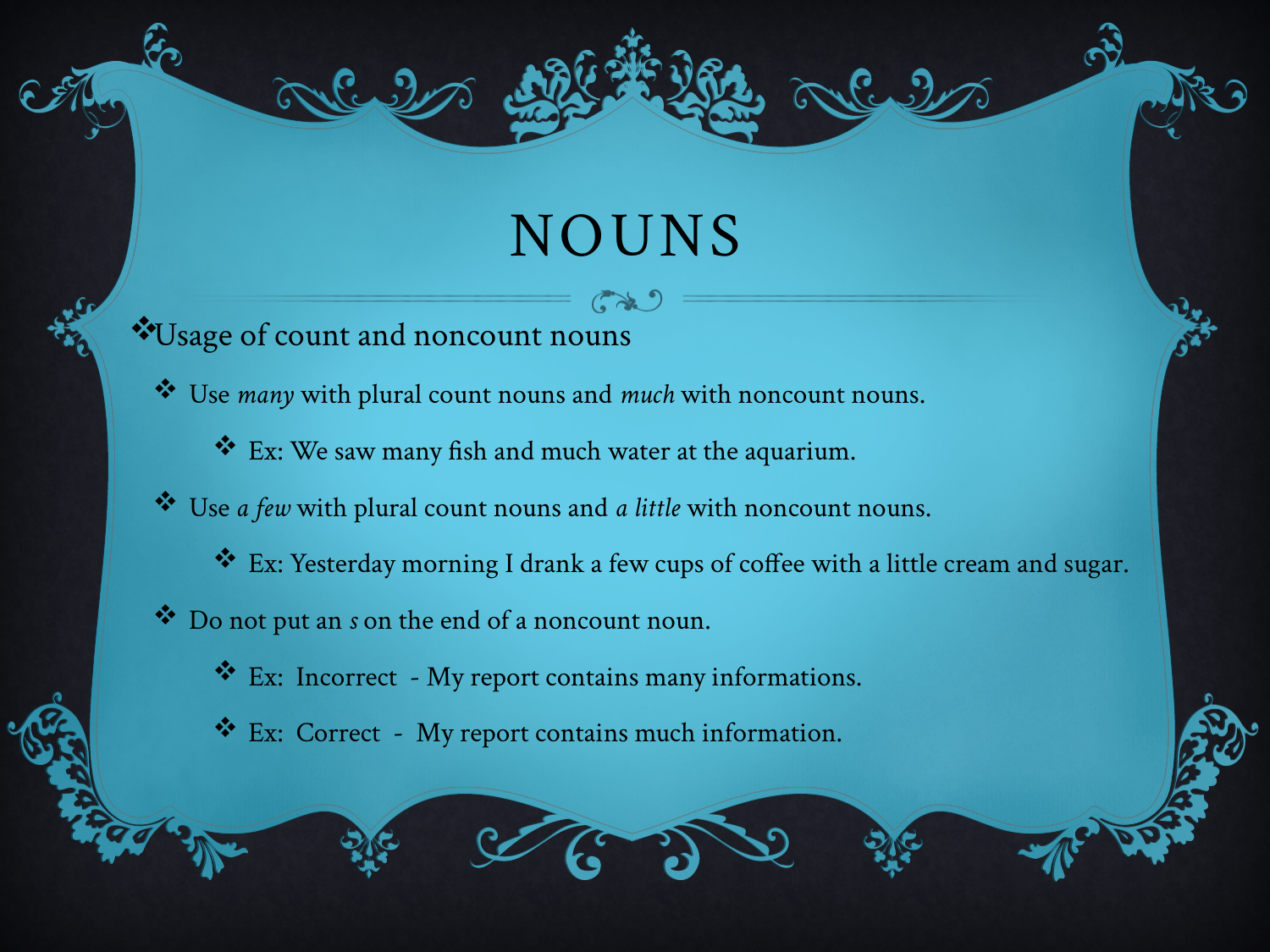

# nouns
Usage of count and noncount nouns
Use many with plural count nouns and much with noncount nouns.
Ex: We saw many fish and much water at the aquarium.
Use a few with plural count nouns and a little with noncount nouns.
Ex: Yesterday morning I drank a few cups of coffee with a little cream and sugar.
Do not put an s on the end of a noncount noun.
Ex:  Incorrect  - My report contains many informations.
Ex:  Correct  -  My report contains much information.